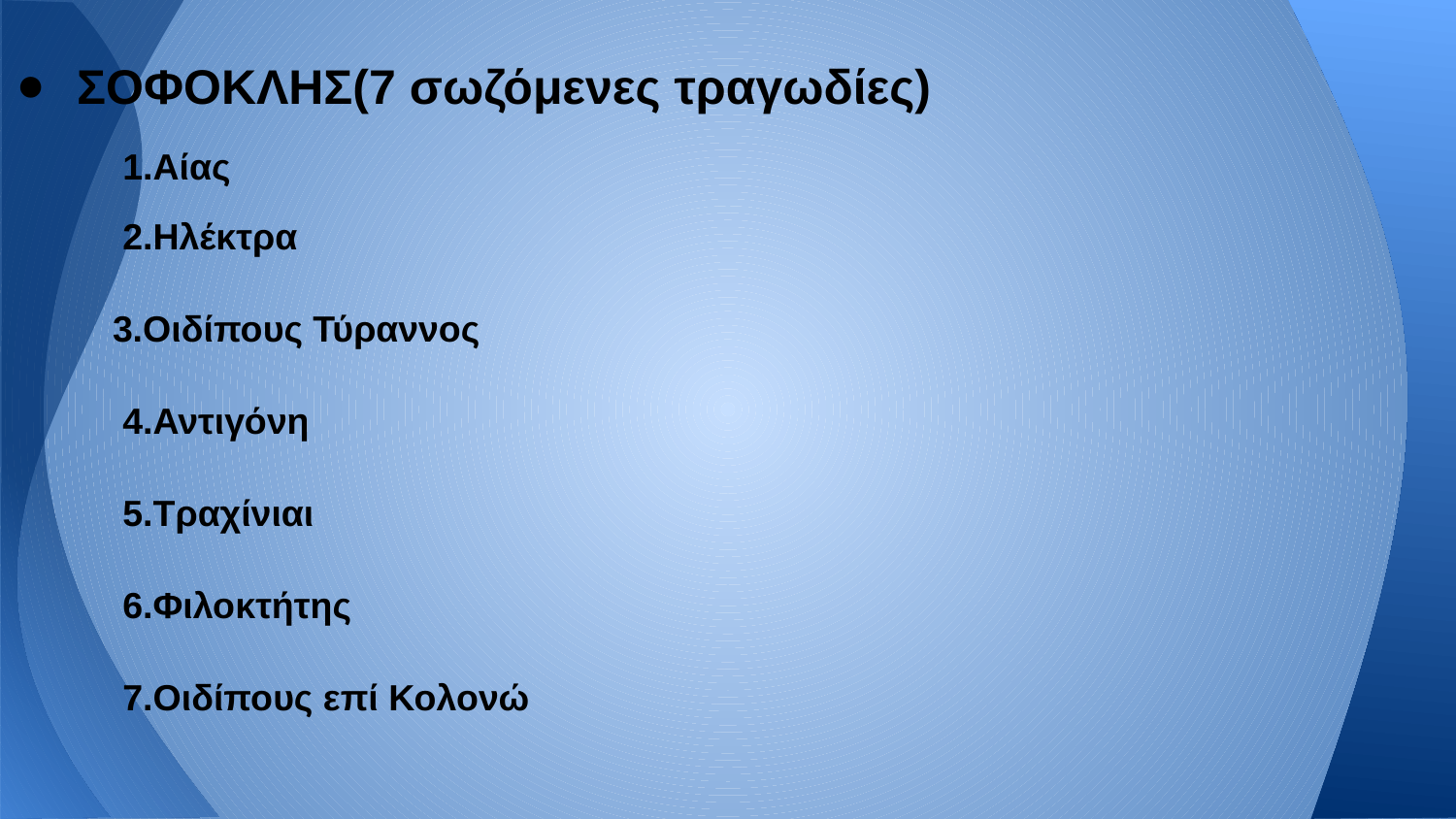

ΣΟΦΟΚΛΗΣ(7 σωζόμενες τραγωδίες)

| 1.Αίας |
| --- |
| 2.Ηλέκτρα |
| 3.Οιδίπους Τύραννος |
| 4.Αντιγόνη |
| 5.Τραχίνιαι |
| 6.Φιλοκτήτης |
| 7.Οιδίπους επί Κολονώ |